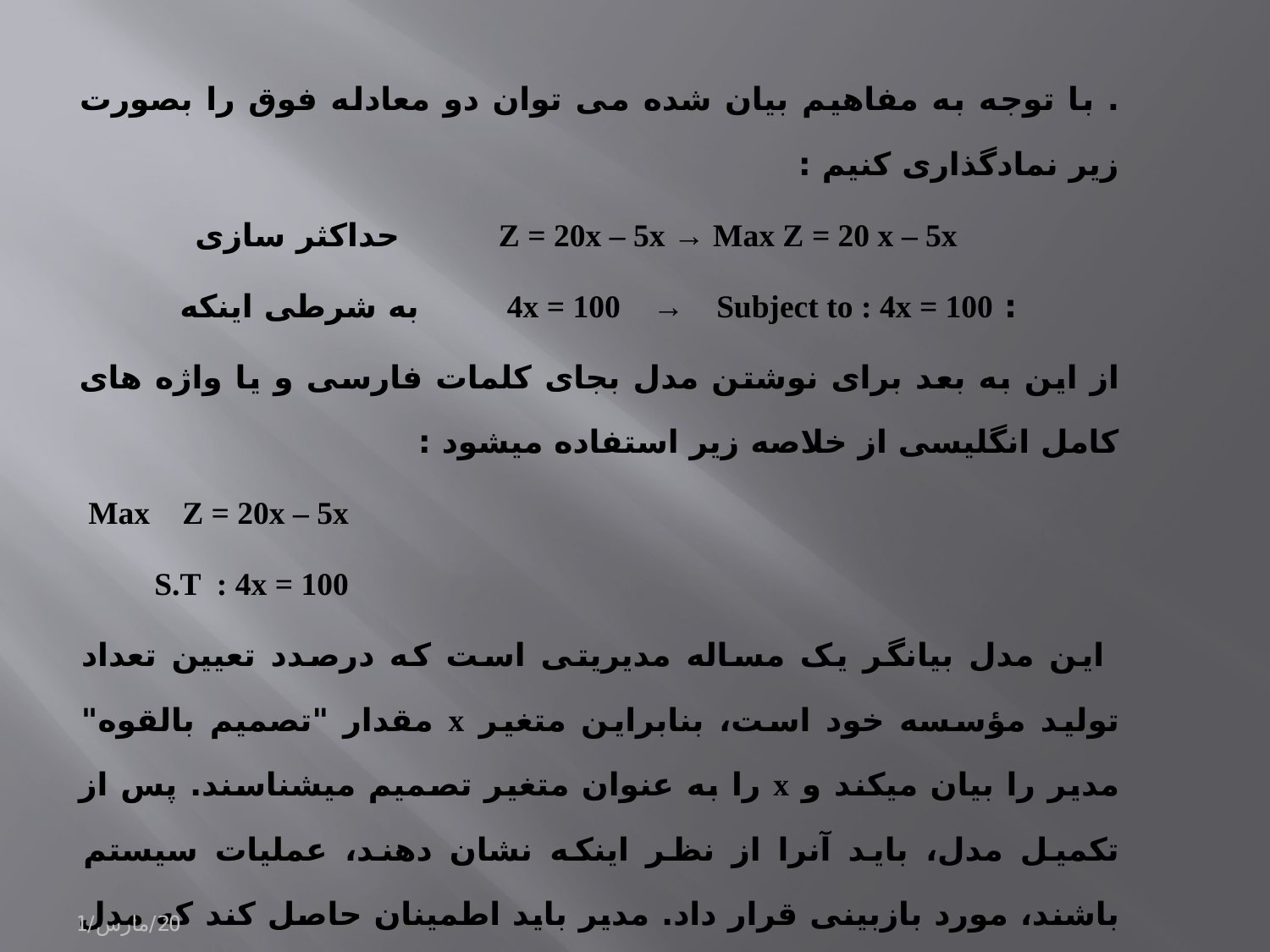

. با توجه به مفاهیم بیان شده می توان دو معادله فوق را بصورت زیر نمادگذاری کنیم :
     Z = 20x – 5x → Max Z = 20 x – 5x         حداکثر سازی
 : 4x = 100    →    Subject to : 4x = 100        به شرطی اینکه
از این به بعد برای نوشتن مدل بجای کلمات فارسی و یا واژه های کامل انگلیسی از خلاصه زیر استفاده می­شود :
                                Max    Z = 20x – 5x
                             S.T  : 4x = 100
 این مدل بیانگر یک مساله مدیریتی است که درصدد تعیین تعداد تولید مؤسسه خود است، بنابراین متغیر x مقدار "تصمیم بالقوه" مدیر را بیان می­کند و x را به عنوان متغیر تصمیم می­شناسند. پس از تکمیل مدل، باید آنرا از نظر اینکه نشان دهند، عملیات سیستم باشند، مورد بازبینی قرار داد. مدیر باید اطمینان حاصل کند که مدل ساخته شده بیانگر رفتار واقعی سیستم است.
20/مارس/1